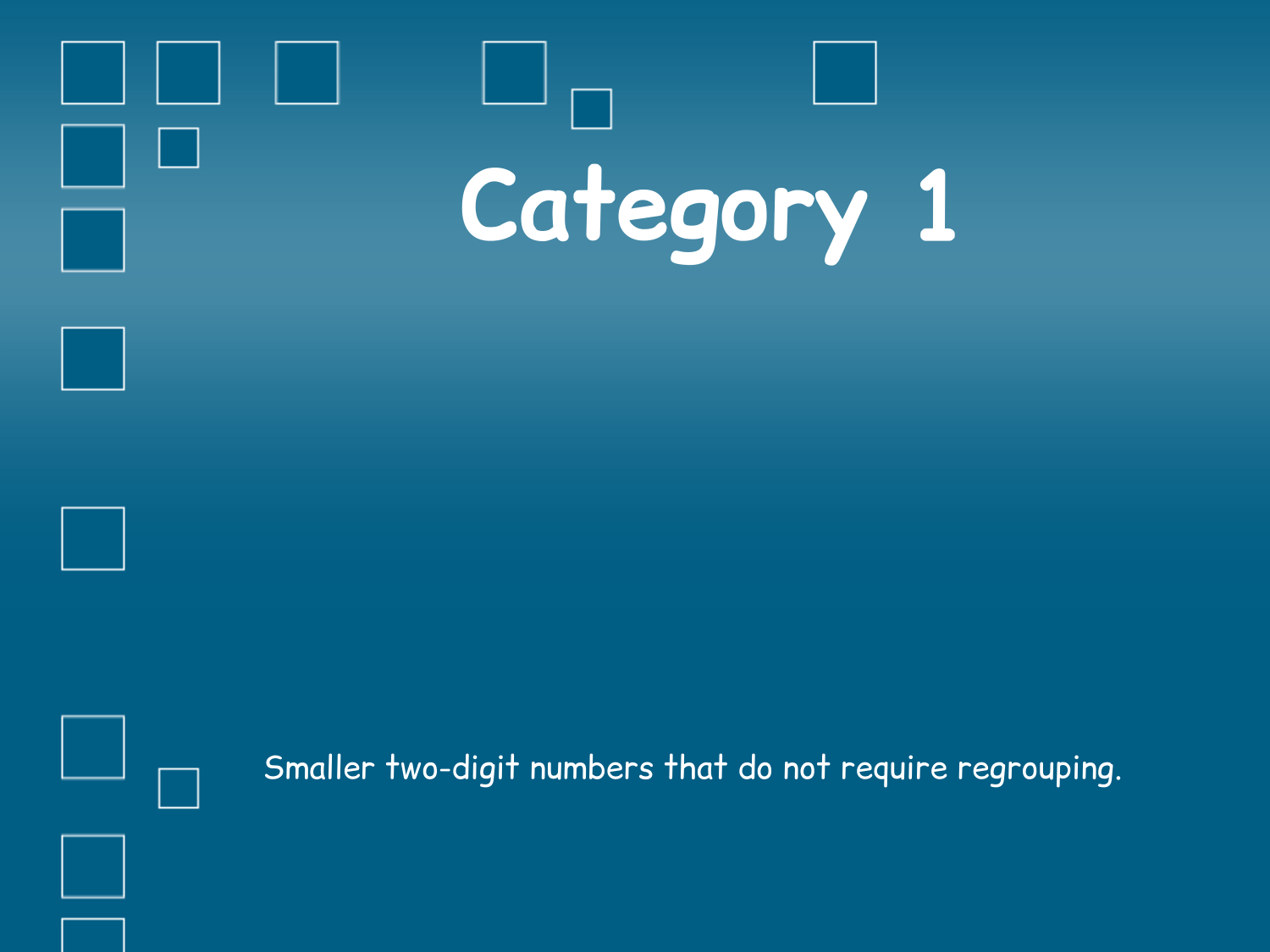

# Category 1
Smaller two-digit numbers that do not require regrouping.